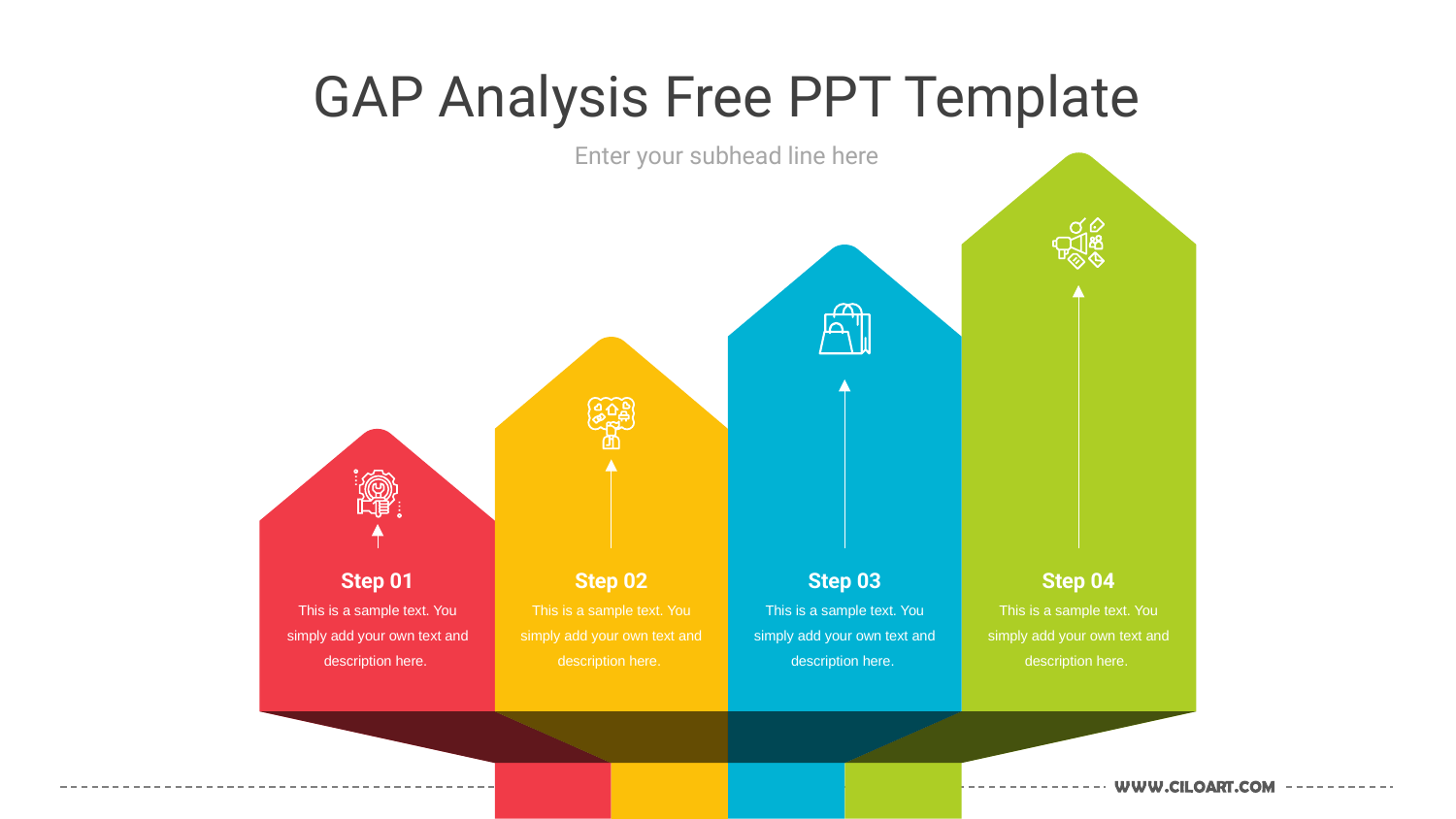

# GAP Analysis Free PPT Template
Enter your subhead line here

Step 01
This is a sample text. You simply add your own text and description here.
Step 02
This is a sample text. You simply add your own text and description here.
Step 03
This is a sample text. You simply add your own text and description here.
Step 04
This is a sample text. You simply add your own text and description here.